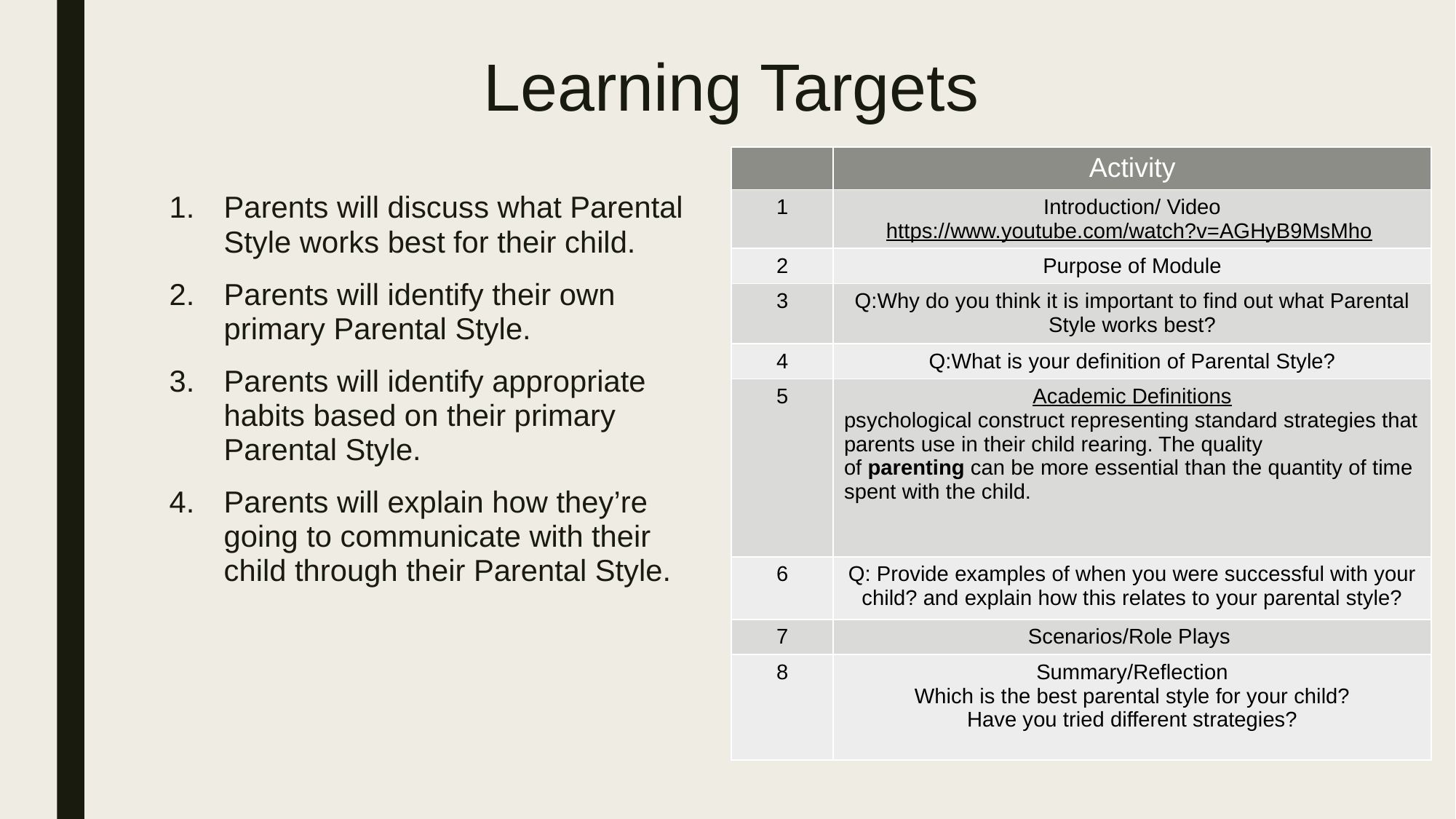

# Learning Targets
|  | Activity |
| --- | --- |
| 1 | Introduction/ Video https://www.youtube.com/watch?v=AGHyB9MsMho |
| 2 | Purpose of Module |
| 3 | Q:Why do you think it is important to find out what Parental Style works best? |
| 4 | Q:What is your definition of Parental Style? |
| 5 | Academic Definitions psychological construct representing standard strategies that parents use in their child rearing. The quality of parenting can be more essential than the quantity of time spent with the child. |
| 6 | Q: Provide examples of when you were successful with your child? and explain how this relates to your parental style? |
| 7 | Scenarios/Role Plays |
| 8 | Summary/Reflection Which is the best parental style for your child? Have you tried different strategies? |
Parents will discuss what Parental Style works best for their child.
Parents will identify their own primary Parental Style.
Parents will identify appropriate habits based on their primary Parental Style.
Parents will explain how they’re going to communicate with their child through their Parental Style.